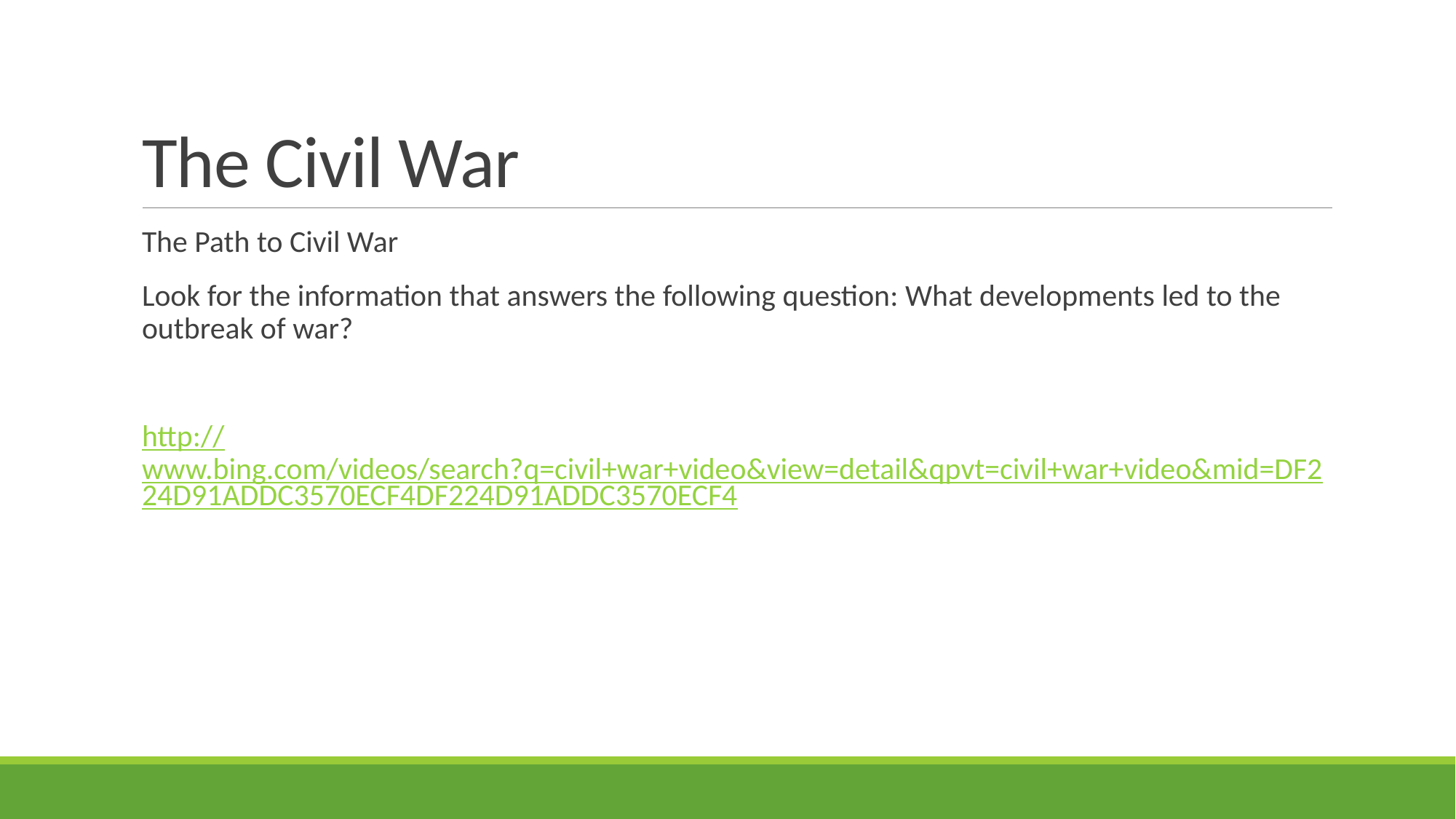

# The Civil War
The Path to Civil War
Look for the information that answers the following question: What developments led to the outbreak of war?

http://www.bing.com/videos/search?q=civil+war+video&view=detail&qpvt=civil+war+video&mid=DF224D91ADDC3570ECF4DF224D91ADDC3570ECF4